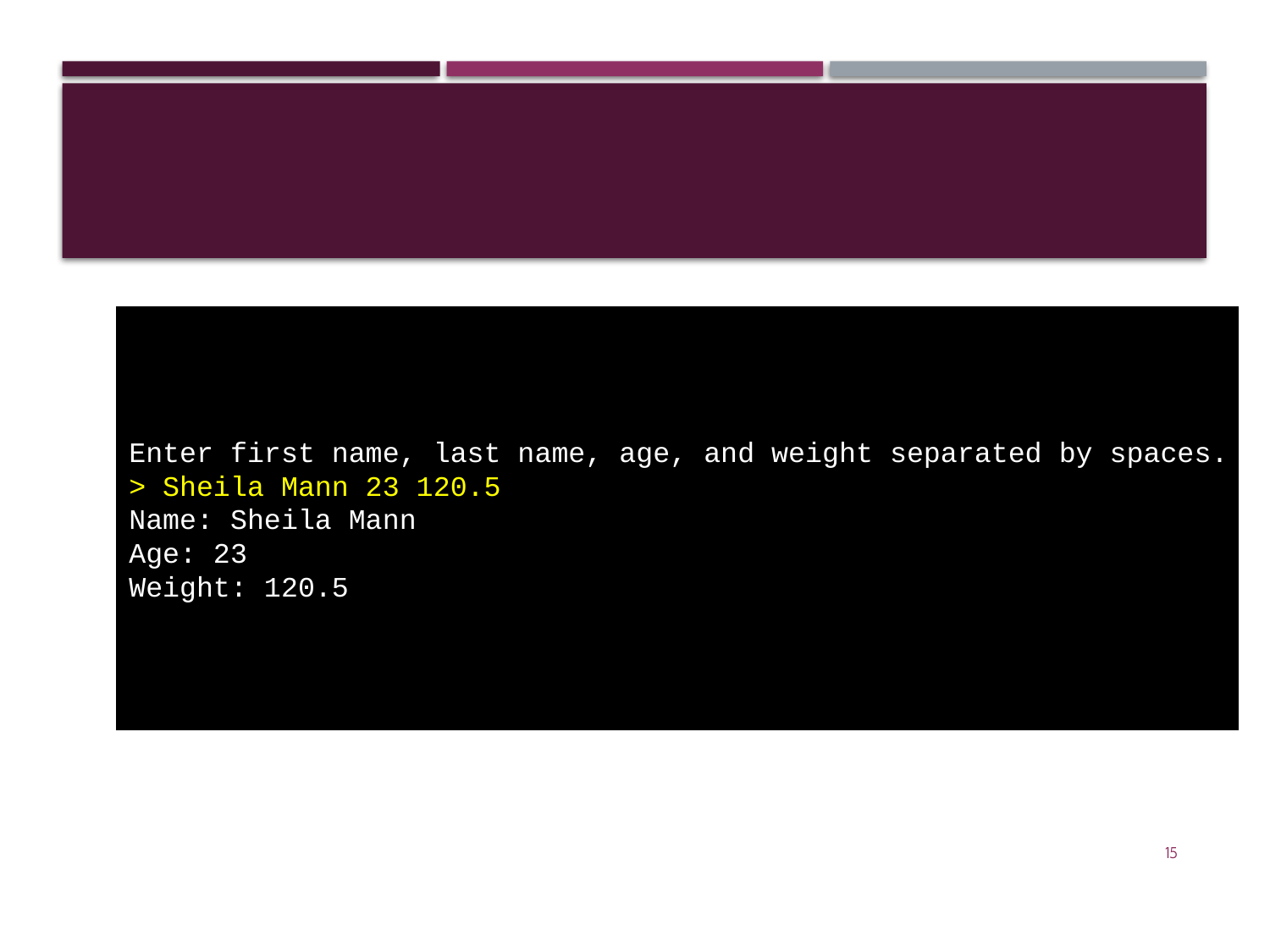

Enter first name, last name, age, and weight separated by spaces.
> Sheila Mann 23 120.5
Name: Sheila Mann
Age: 23
Weight: 120.5
15